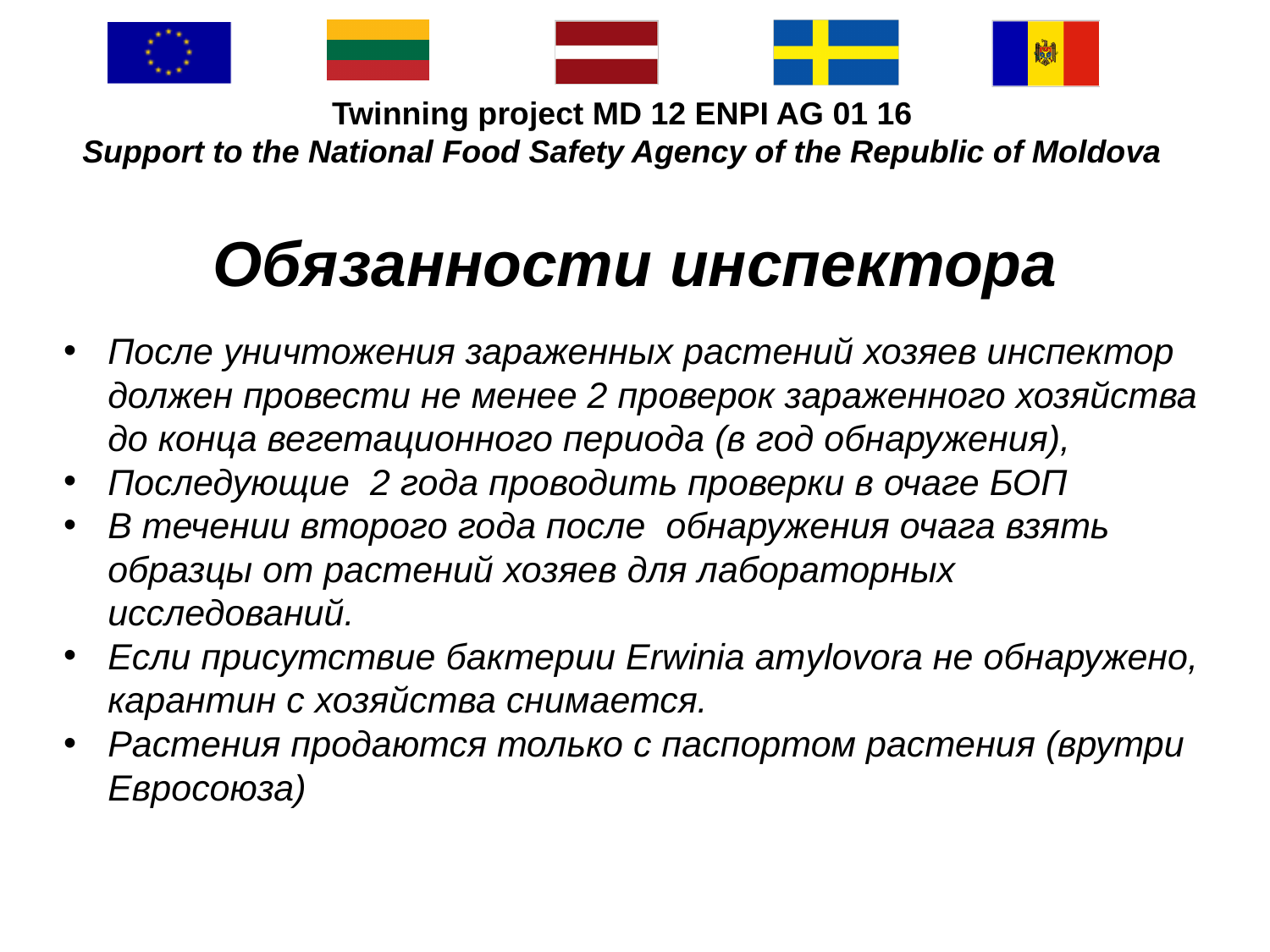

#
Обязанности инспектора
После уничтожения зараженных растений хозяев инспектор должен провести не менее 2 проверок зараженного хозяйства до конца вегетационного периода (в год обнаружения),
Последующие  2 года проводить проверки в очаге БОП
В течении второго года после  обнаружения очага взять образцы от растений хозяев для лабораторных исследований.
Если присутствие бактерии Erwinia amylovora не обнаружено, карантин с хозяйства снимается.
Растения продаются только с паспортом растения (врутри Евросоюза)